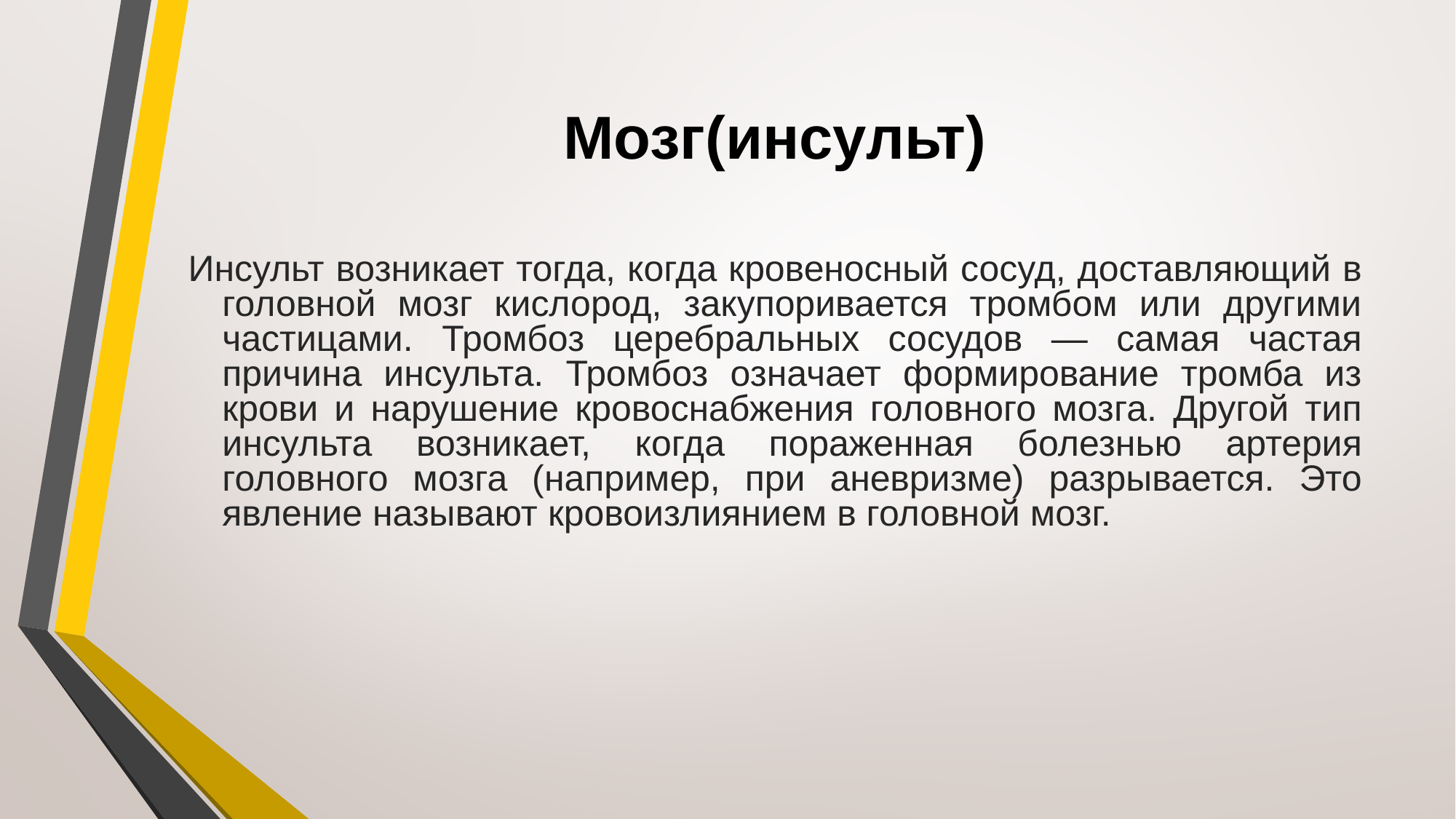

# Мозг(инсульт)
Инсульт возникает тогда, когда кровеносный сосуд, доставляющий в головной мозг кислород, закупоривается тромбом или другими частицами. Тромбоз церебральных сосудов — самая частая причина инсульта. Тромбоз означает формирование тромба из крови и нарушение кровоснабжения головного мозга. Другой тип инсульта возникает, когда пораженная болезнью артерия головного мозга (например, при аневризме) разрывается. Это явление называют кровоизлиянием в головной мозг.